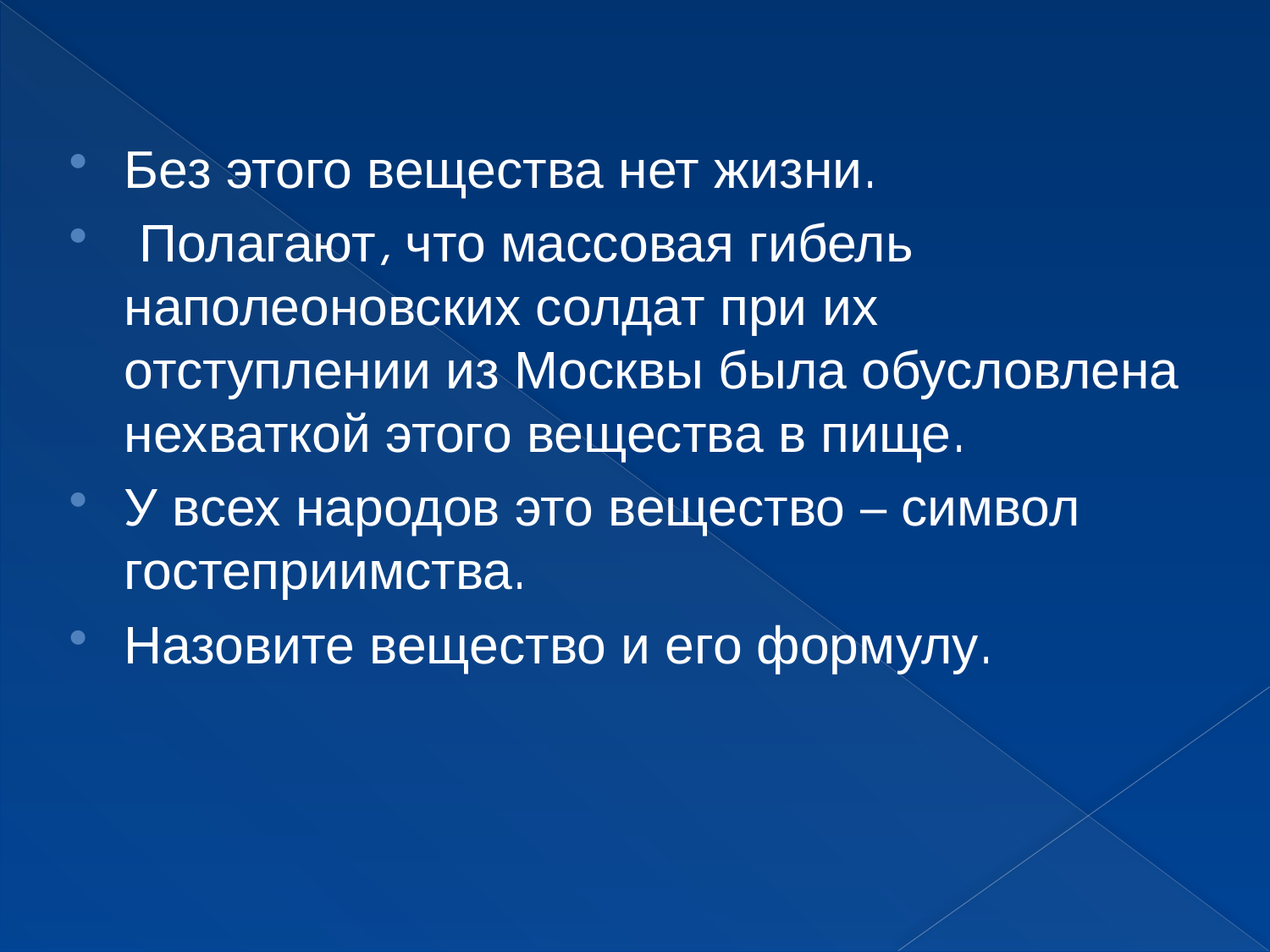

Без этого вещества нет жизни.
 Полагают, что массовая гибель наполеоновских солдат при их отступлении из Москвы была обусловлена нехваткой этого вещества в пище.
У всех народов это вещество – символ гостеприимства.
Назовите вещество и его формулу.